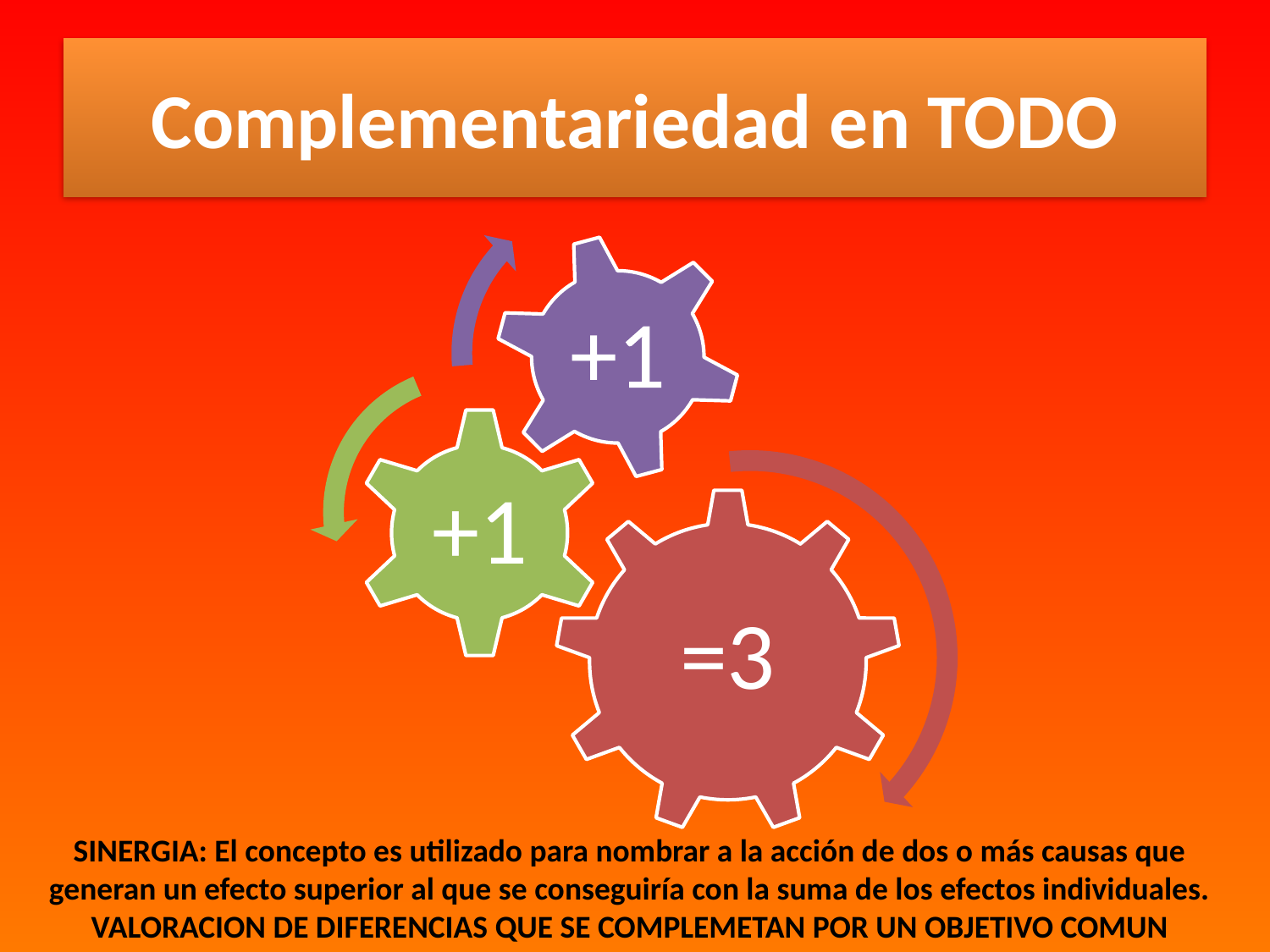

# Complementariedad en TODO
=3
+1
+1
SINERGIA: El concepto es utilizado para nombrar a la acción de dos o más causas que generan un efecto superior al que se conseguiría con la suma de los efectos individuales.
VALORACION DE DIFERENCIAS QUE SE COMPLEMETAN POR UN OBJETIVO COMUN